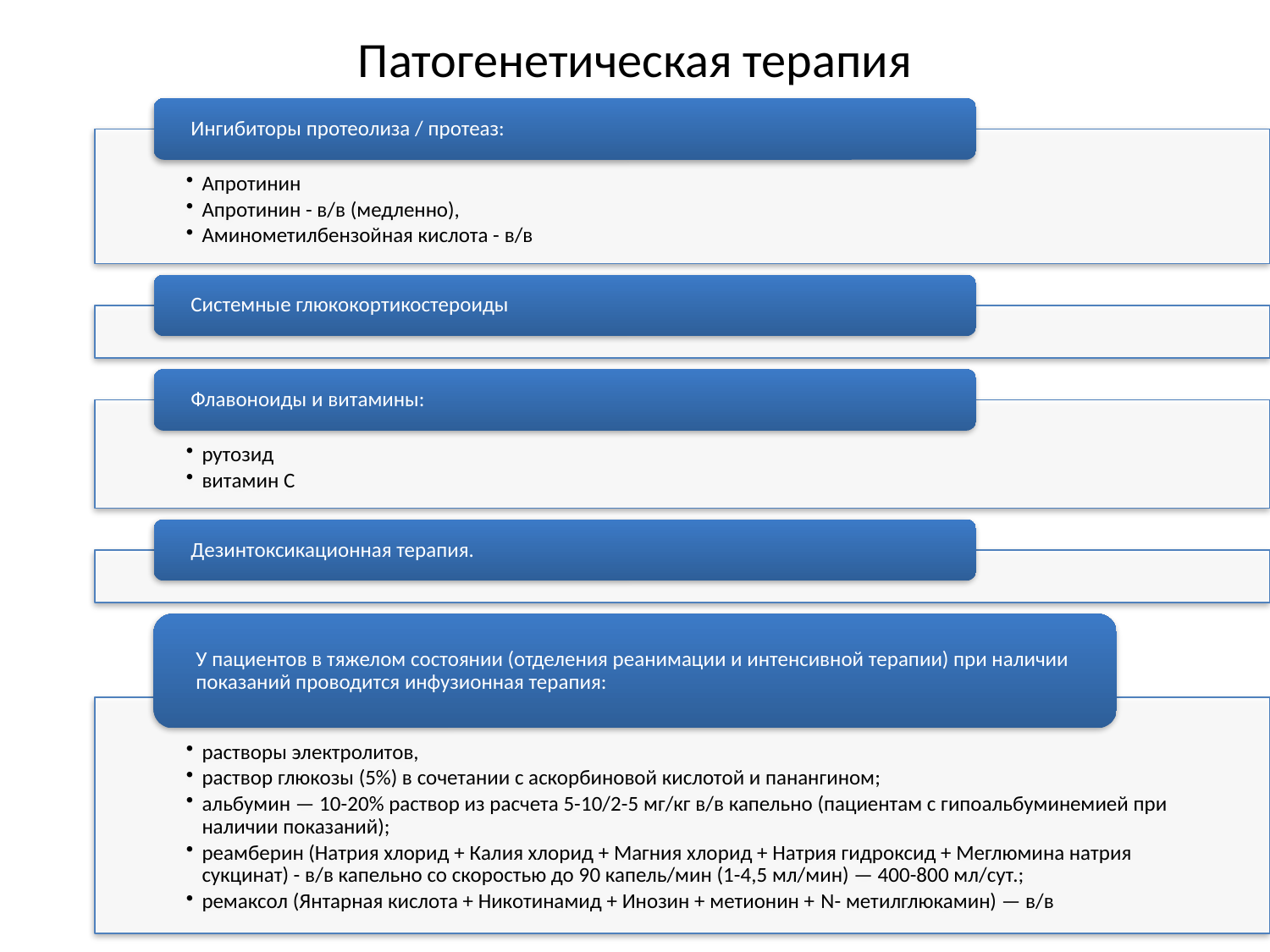

# Патогенетическая терапия
Апротинин
Апротинин - в/в (медленно),
Аминометилбензойная кислота - в/в
Ингибиторы протеолиза / протеаз:
Системные глюкокортикостероиды
рутозид
витамин С
Флавоноиды и витамины:
Дезинтоксикационная терапия.
растворы электролитов,
раствор глюкозы (5%) в сочетании с аскорбиновой кислотой и панангином;
альбумин — 10-20% раствор из расчета 5-10/2-5 мг/кг в/в капельно (пациентам с гипоальбуминемией при наличии показаний);
реамберин (Натрия хлорид + Калия хлорид + Магния хлорид + Натрия гидроксид + Меглюмина натрия сукцинат) - в/в капельно со скоростью до 90 капель/мин (1-4,5 мл/мин) — 400-800 мл/сут.;
ремаксол (Янтарная кислота + Никотинамид + Инозин + метионин + N- метилглюкамин) — в/в
У пациентов в тяжелом состоянии (отделения реанимации и интенсивной терапии) при наличии показаний проводится инфузионная терапия: